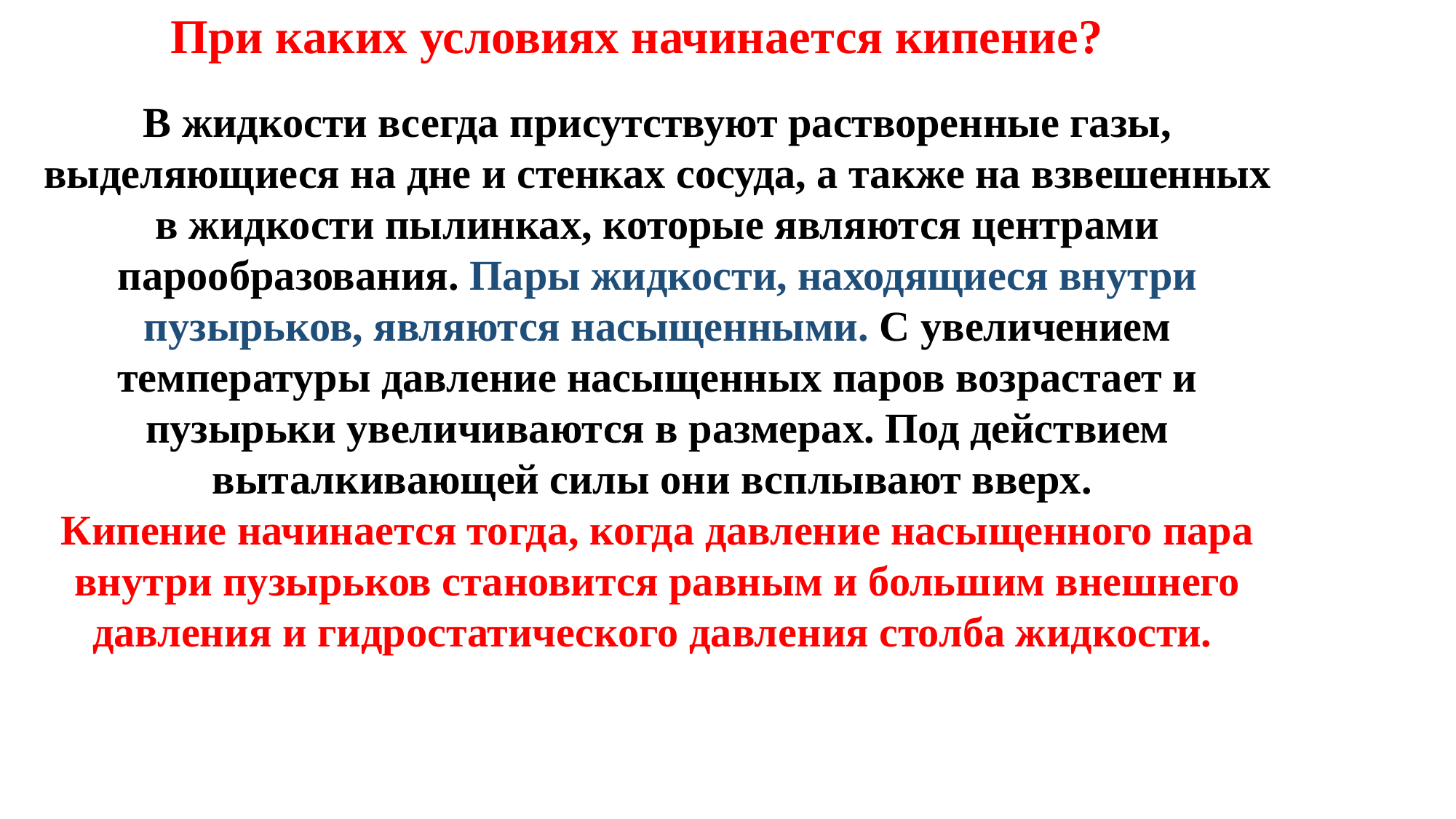

При каких условиях начинается кипение?
В жидкости всегда присутствуют растворенные газы, выделяющиеся на дне и стенках сосуда, а также на взвешенных в жидкости пылинках, которые являются центрами парообразования. Пары жидкости, находящиеся внутри пузырьков, являются насыщенными. С увеличением температуры давление насыщенных паров возрастает и пузырьки увеличиваются в размерах. Под действием выталкивающей силы они всплывают вверх.
Кипение начинается тогда, когда давление насыщенного пара внутри пузырьков становится равным и большим внешнего давления и гидростатического давления столба жидкости.